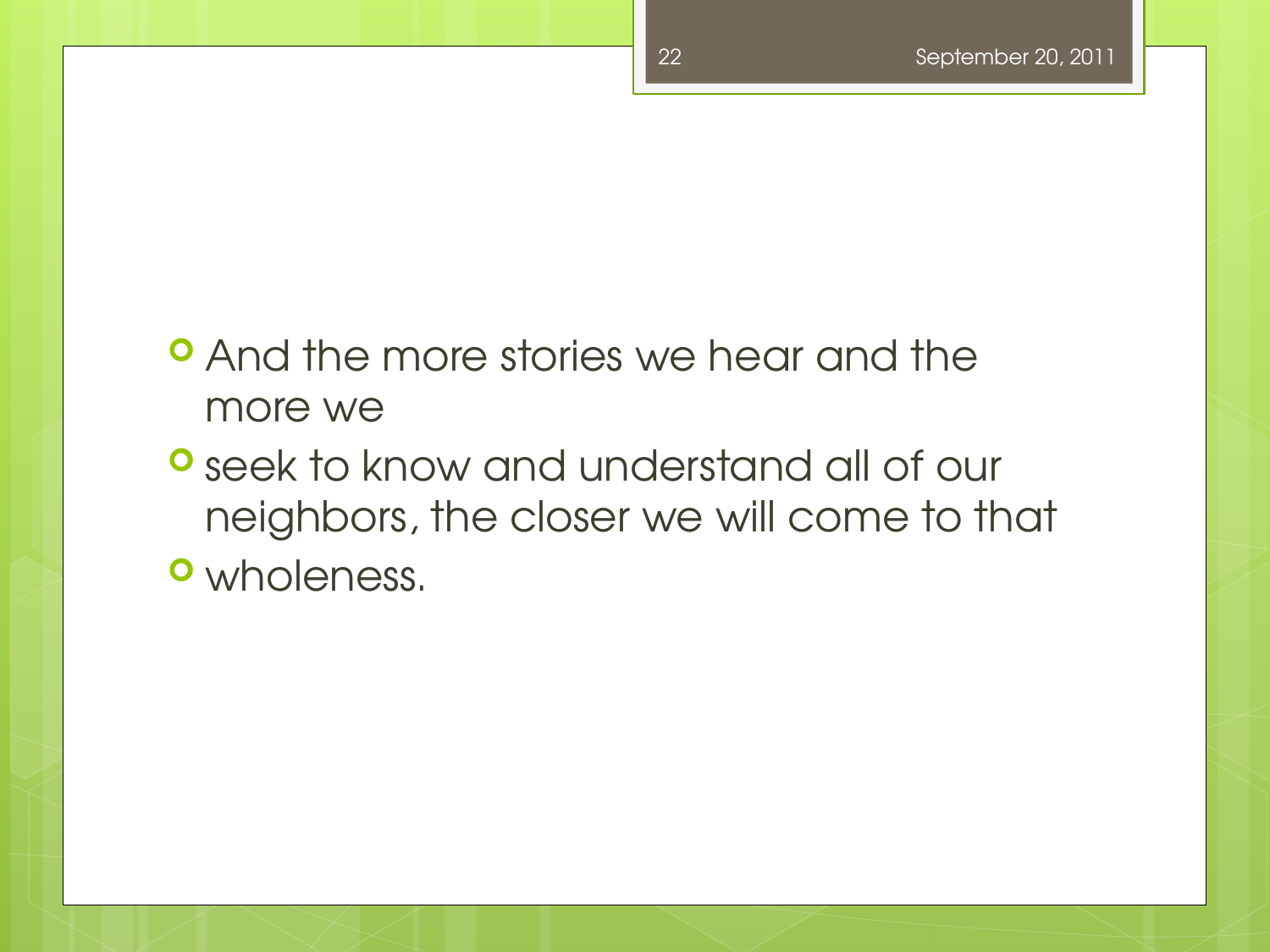

22
September 20, 2011
#
And the more stories we hear and the more we
seek to know and understand all of our neighbors, the closer we will come to that
wholeness.